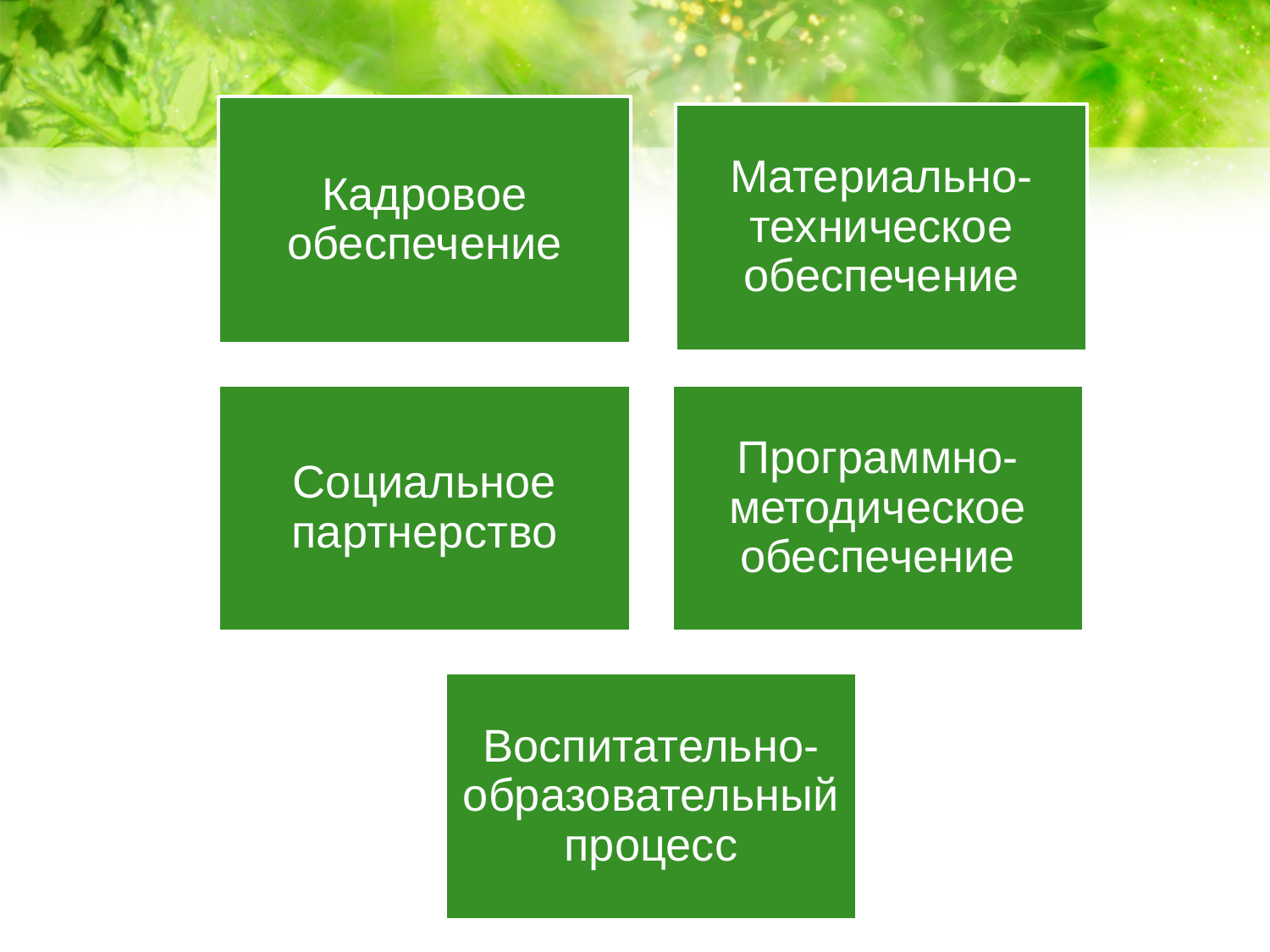

Кадровое обеспечение
Материально-техническое обеспечение
Социальное партнерство
Программно-методическое обеспечение
Воспитательно-образовательный процесс